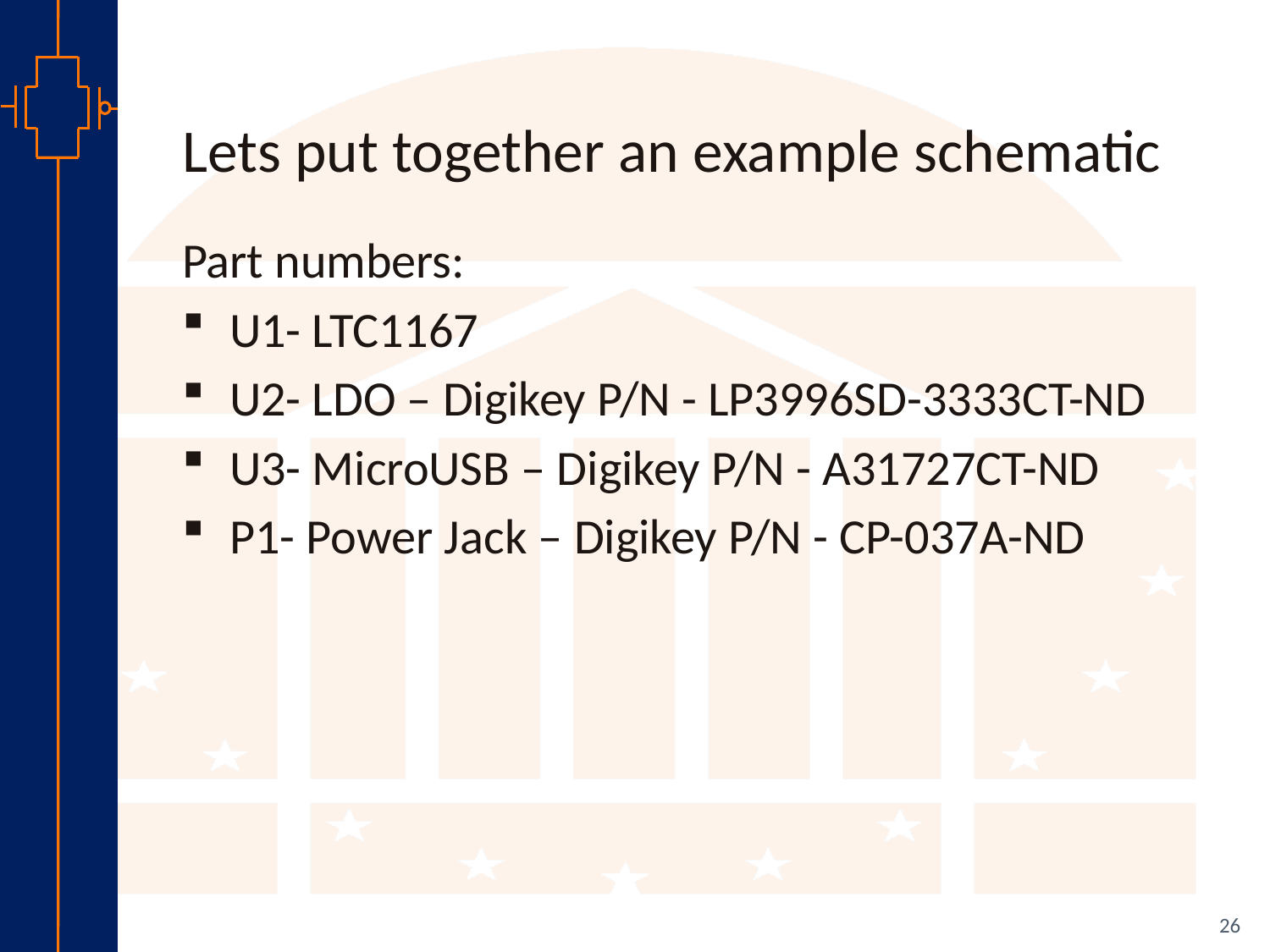

# Lets put together an example schematic
Part numbers:
U1- LTC1167
U2- LDO – Digikey P/N - LP3996SD-3333CT-ND
U3- MicroUSB – Digikey P/N - A31727CT-ND
P1- Power Jack – Digikey P/N - CP-037A-ND
26